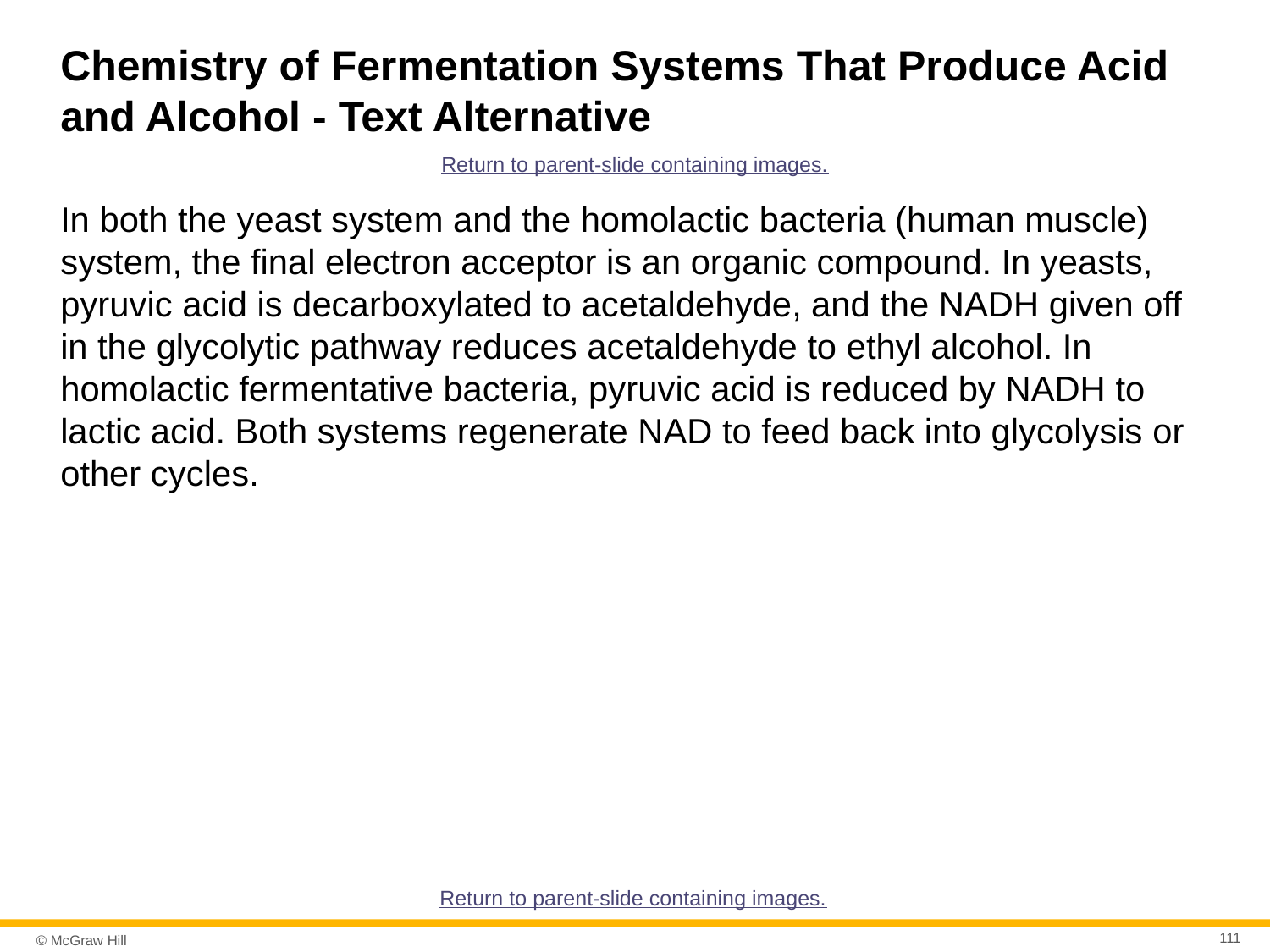

# Chemistry of Fermentation Systems That Produce Acid and Alcohol - Text Alternative
Return to parent-slide containing images.
In both the yeast system and the homolactic bacteria (human muscle) system, the final electron acceptor is an organic compound. In yeasts, pyruvic acid is decarboxylated to acetaldehyde, and the NADH given off in the glycolytic pathway reduces acetaldehyde to ethyl alcohol. In homolactic fermentative bacteria, pyruvic acid is reduced by NADH to lactic acid. Both systems regenerate NAD to feed back into glycolysis or other cycles.
Return to parent-slide containing images.